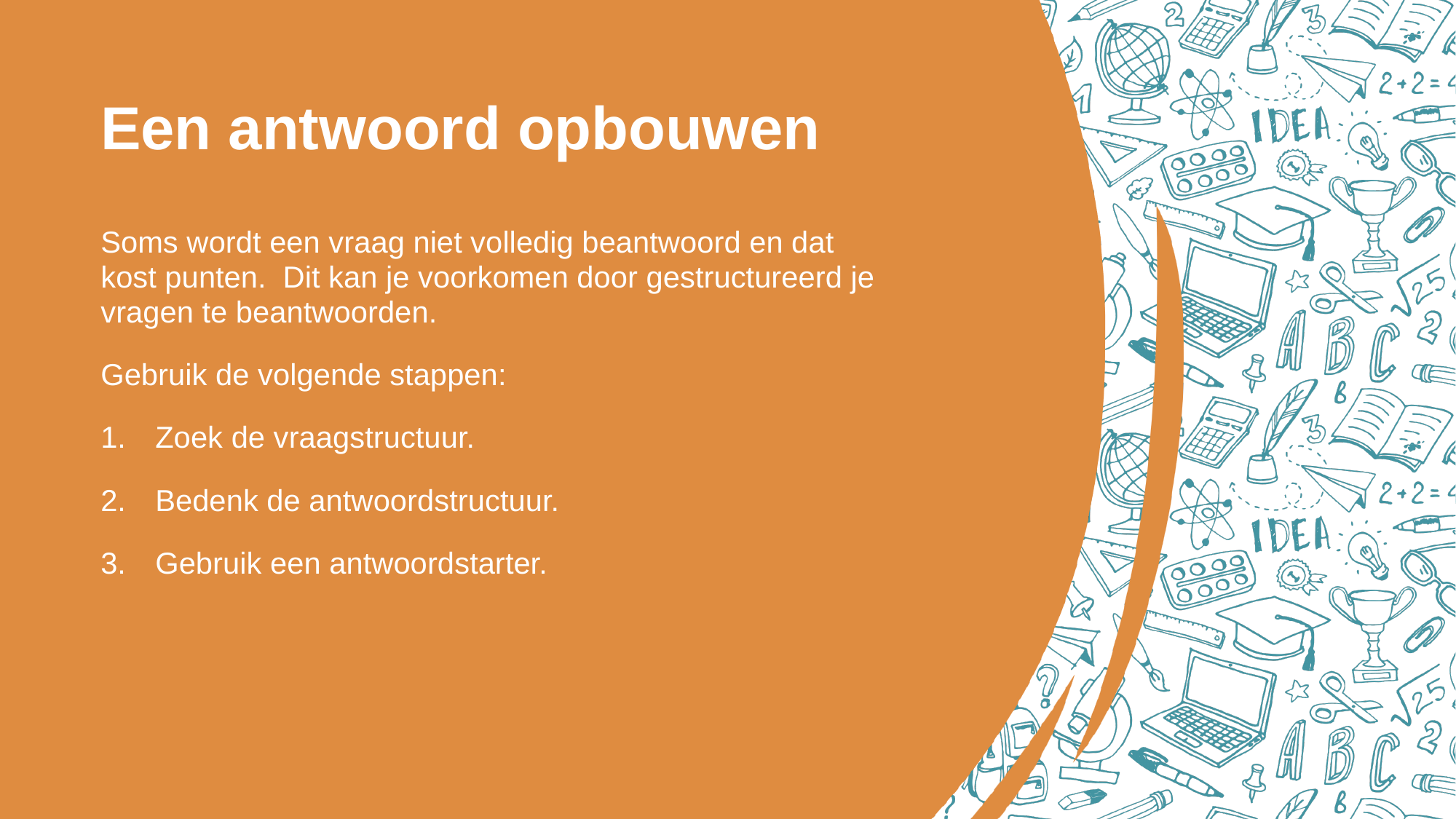

# Een antwoord opbouwen
Soms wordt een vraag niet volledig beantwoord en dat kost punten.  Dit kan je voorkomen door gestructureerd je vragen te beantwoorden.
Gebruik de volgende stappen:
Zoek de vraagstructuur.
Bedenk de antwoordstructuur.
Gebruik een antwoordstarter.